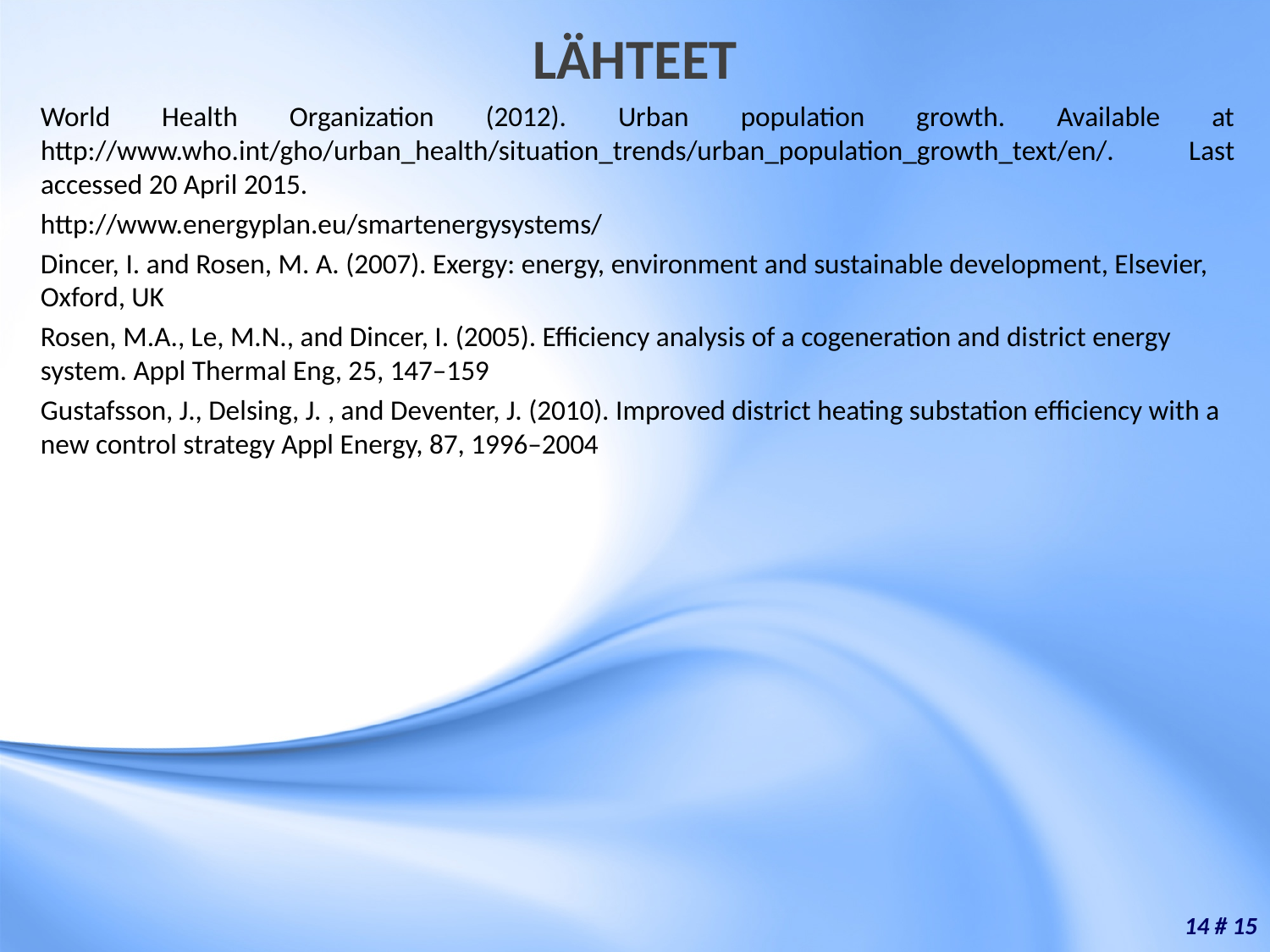

# LÄHTEET
World Health Organization (2012). Urban population growth. Available at http://www.who.int/gho/urban_health/situation_trends/urban_population_growth_text/en/. Last accessed 20 April 2015.
http://www.energyplan.eu/smartenergysystems/
Dincer, I. and Rosen, M. A. (2007). Exergy: energy, environment and sustainable development, Elsevier, Oxford, UK
Rosen, M.A., Le, M.N., and Dincer, I. (2005). Efficiency analysis of a cogeneration and district energy system. Appl Thermal Eng, 25, 147–159
Gustafsson, J., Delsing, J. , and Deventer, J. (2010). Improved district heating substation efficiency with a new control strategy Appl Energy, 87, 1996–2004

14 # 15